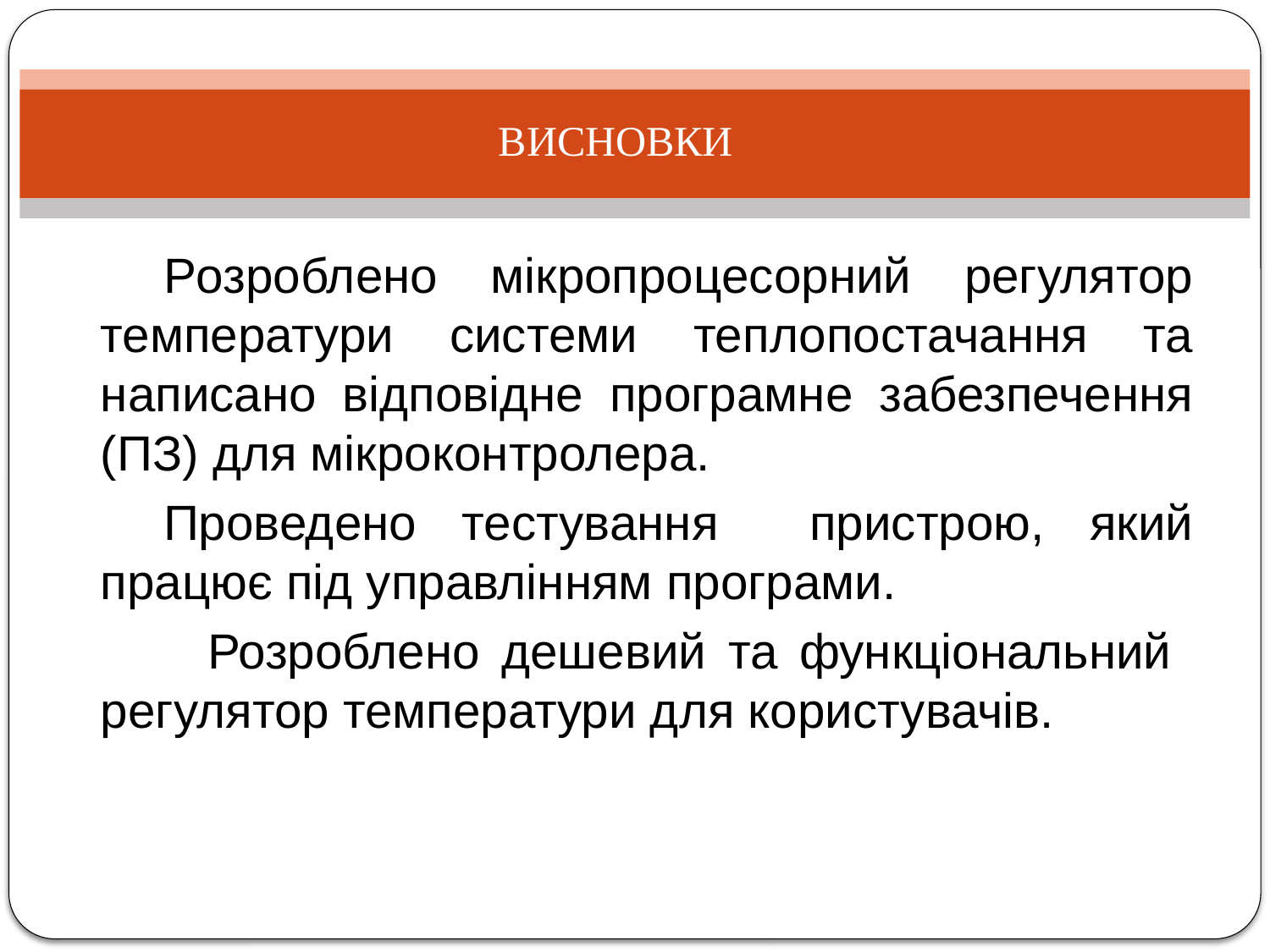

# ВИСНОВКИ
Розроблено мікропроцесорний регулятор температури системи теплопостачання та написано відповідне програмне забезпечення (ПЗ) для мікроконтролера.
Проведено тестування  пристрою, який працює під управлінням програми.
  Розроблено дешевий та функціональний  регулятор температури для користувачів.